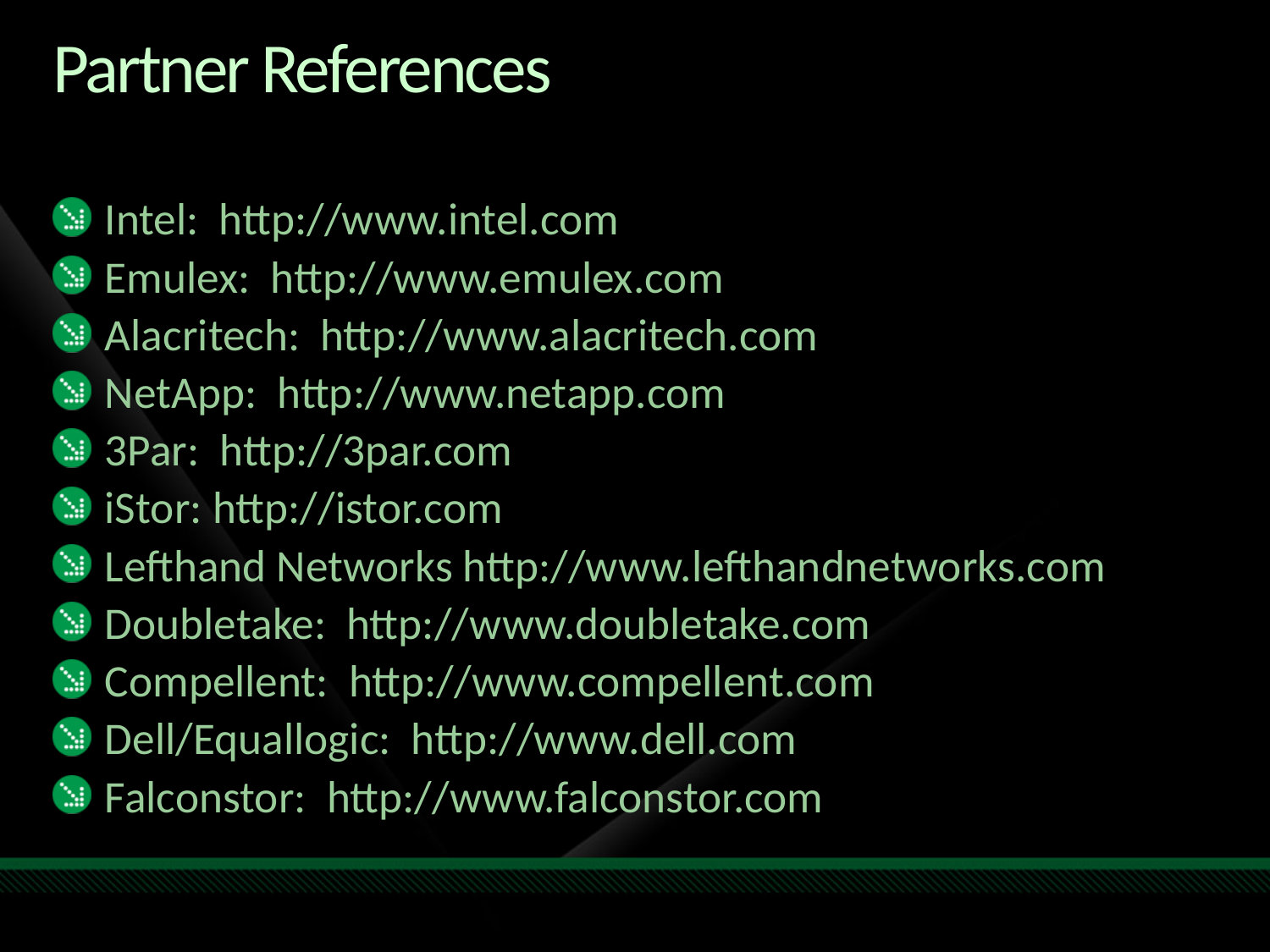

# Partner References
Intel:  http://www.intel.com
Emulex:  http://www.emulex.com
Alacritech:  http://www.alacritech.com
NetApp:  http://www.netapp.com
3Par:  http://3par.com
iStor: http://istor.com
Lefthand Networks http://www.lefthandnetworks.com
Doubletake:  http://www.doubletake.com
Compellent:  http://www.compellent.com
Dell/Equallogic:  http://www.dell.com
Falconstor:  http://www.falconstor.com